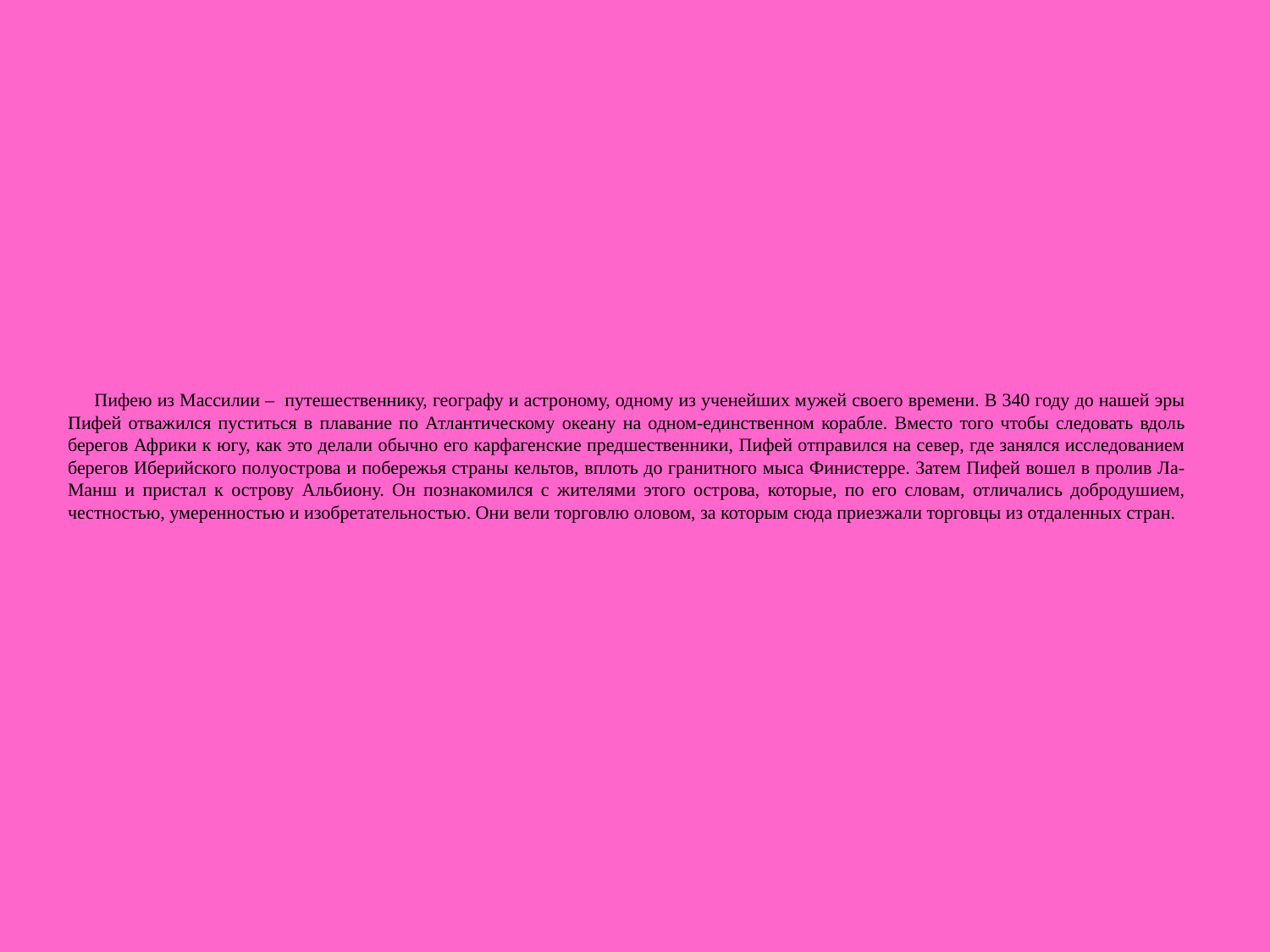

# Пифею из Массилии –  путешественнику, географу и астроному, одному из ученейших мужей своего времени. В 340 году до нашей эры Пифей отважился пуститься в плавание по Атлантическому океану на одном-единственном корабле. Вместо того чтобы следовать вдоль берегов Африки к югу, как это делали обычно его карфагенские предшественники, Пифей отправился на север, где занялся исследованием берегов Иберийского полуострова и побережья страны кельтов, вплоть до гранитного мыса Финистерре. Затем Пифей вошел в пролив Ла-Манш и пристал к острову Альбиону. Он познакомился с жителями этого острова, которые, по его словам, отличались добродушием, честностью, умеренностью и изобретательностью. Они вели торговлю оловом, за которым сюда приезжали торговцы из отдаленных стран.